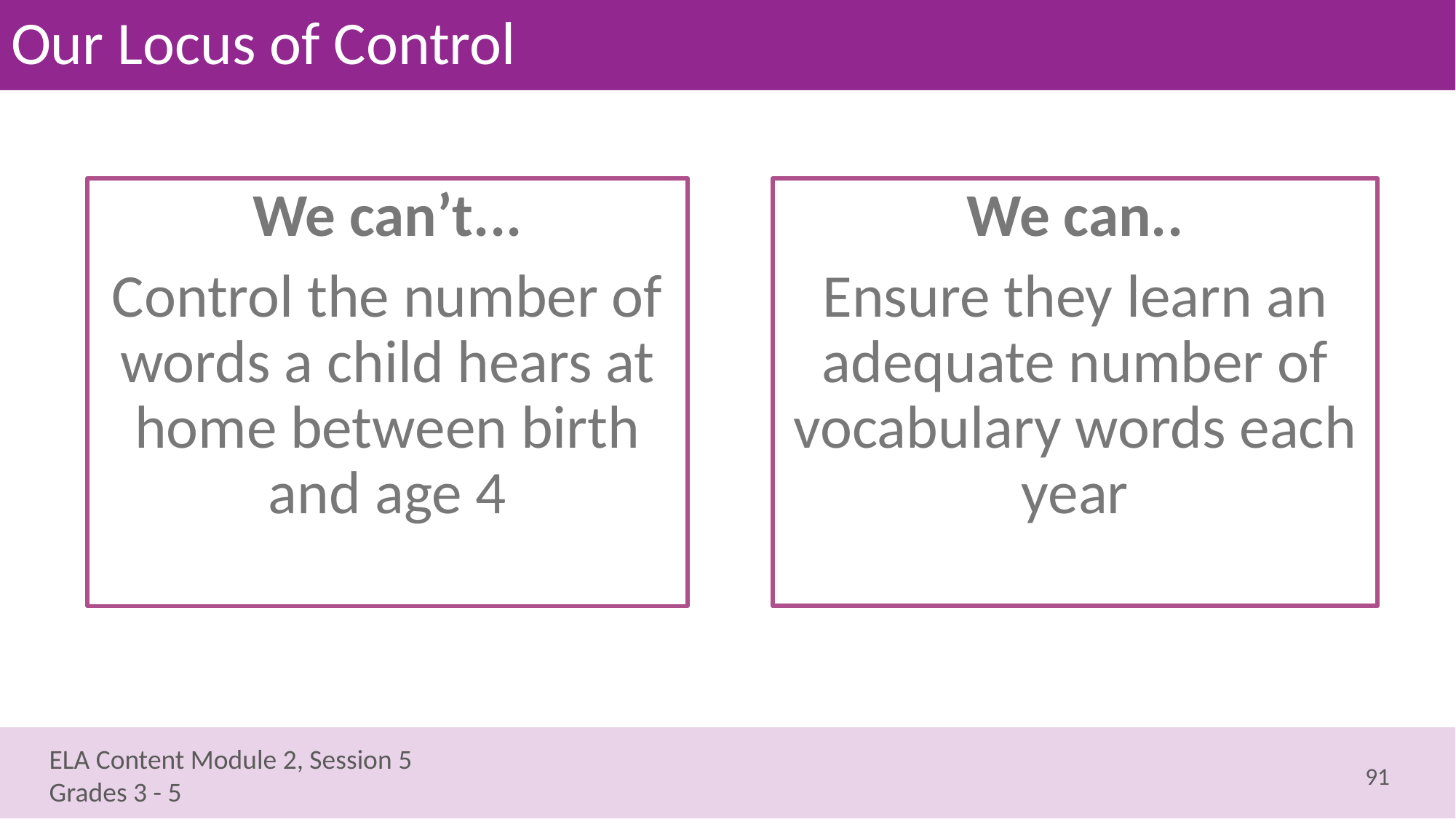

# Our Locus of Control
We can’t...
Control the number of words a child hears at home between birth and age 4
We can..
Ensure they learn an adequate number of vocabulary words each year
91